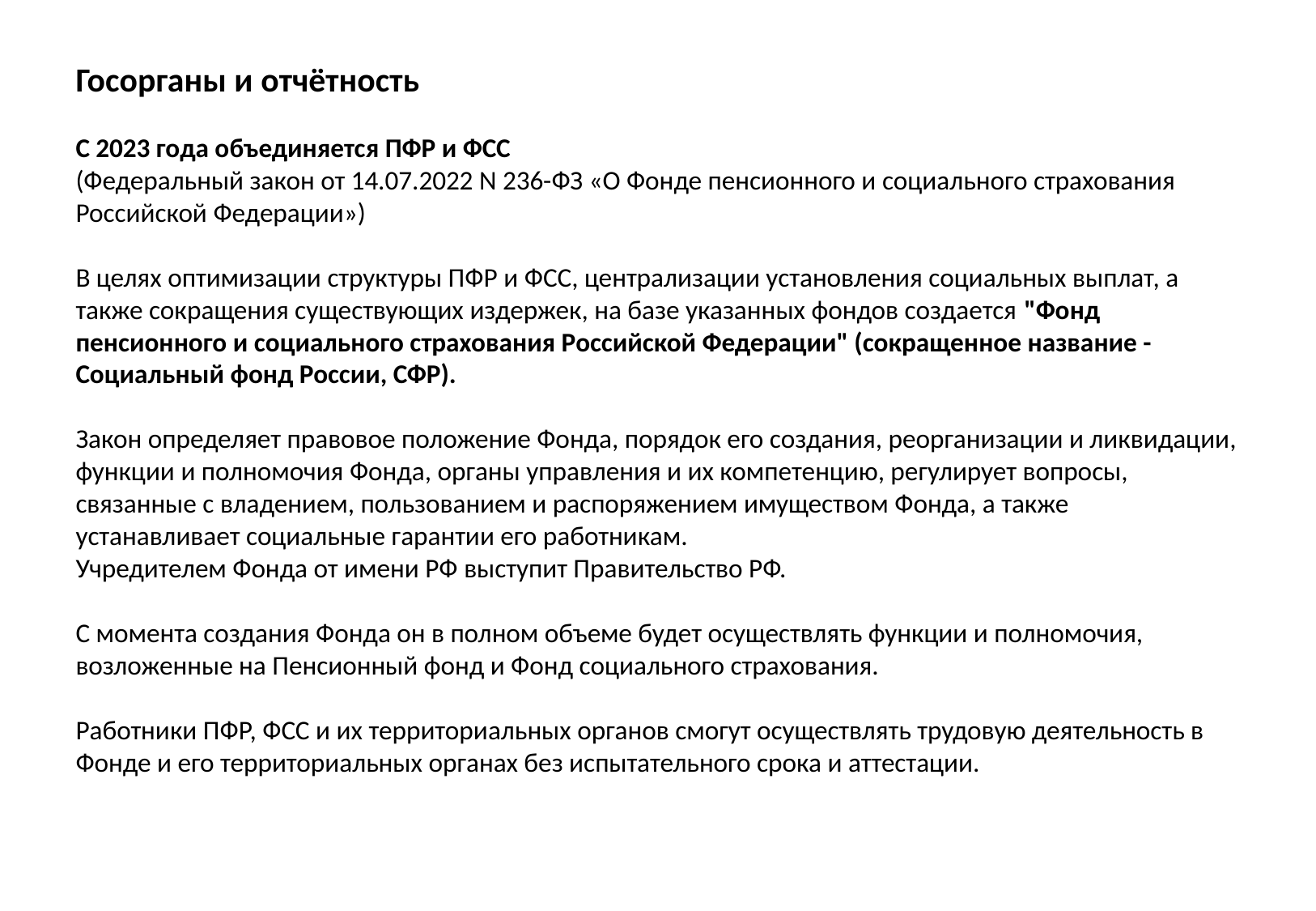

Госорганы и отчётность

С 2023 года объединяется ПФР и ФСС
(Федеральный закон от 14.07.2022 N 236-ФЗ «О Фонде пенсионного и социального страхования Российской Федерации»)

В целях оптимизации структуры ПФР и ФСС, централизации установления социальных выплат, а также сокращения существующих издержек, на базе указанных фондов создается "Фонд пенсионного и социального страхования Российской Федерации" (сокращенное название - Социальный фонд России, СФР).

Закон определяет правовое положение Фонда, порядок его создания, реорганизации и ликвидации, функции и полномочия Фонда, органы управления и их компетенцию, регулирует вопросы, связанные с владением, пользованием и распоряжением имуществом Фонда, а также устанавливает социальные гарантии его работникам.
Учредителем Фонда от имени РФ выступит Правительство РФ.

С момента создания Фонда он в полном объеме будет осуществлять функции и полномочия, возложенные на Пенсионный фонд и Фонд социального страхования.

Работники ПФР, ФСС и их территориальных органов смогут осуществлять трудовую деятельность в Фонде и его территориальных органах без испытательного срока и аттестации.